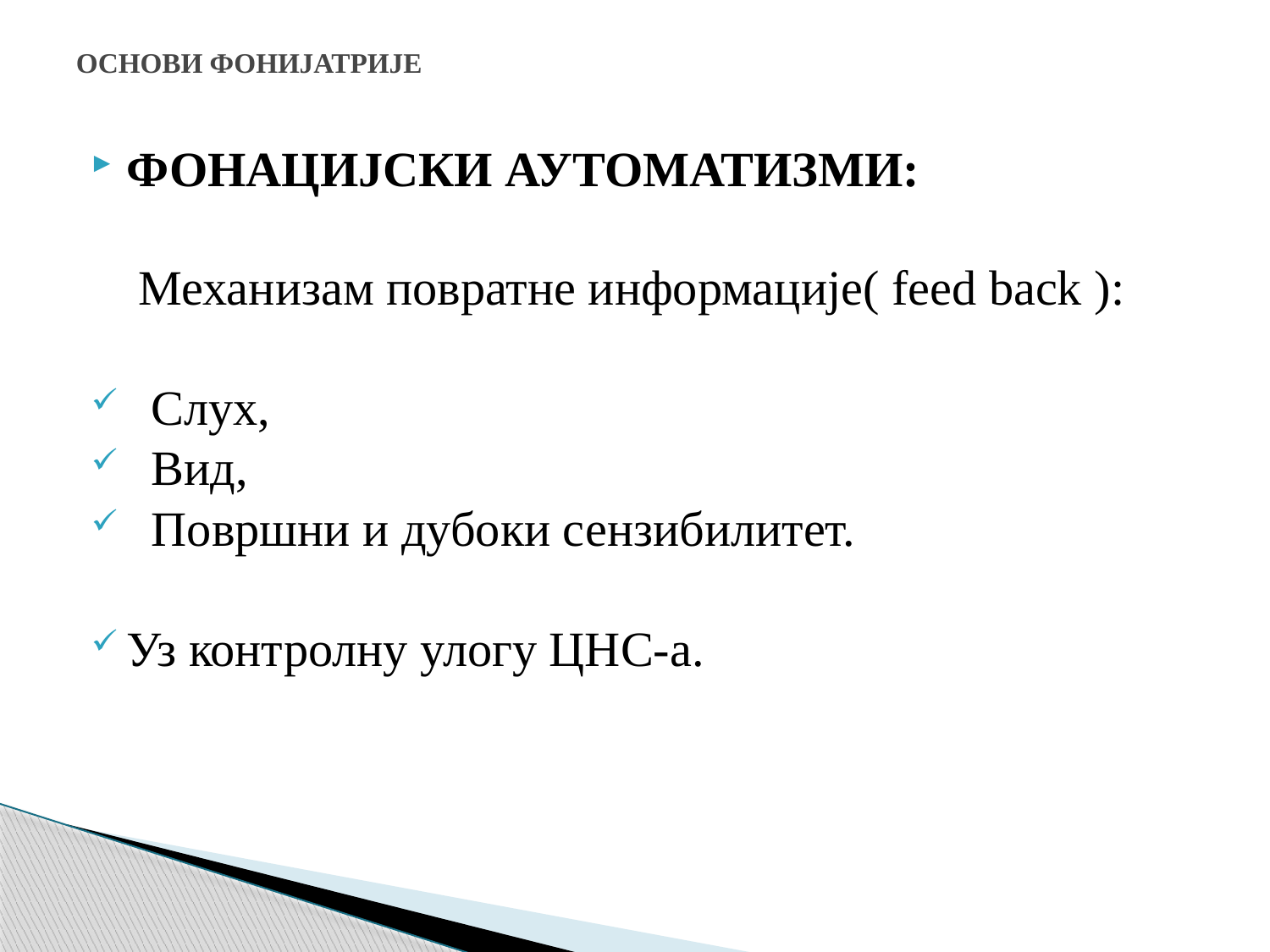

# ОСНОВИ ФОНИЈАТРИЈЕ
ФОНАЦИЈСКИ АУТОМАТИЗМИ:

    Механизам повратне информације( feed back ):

  Слух,
  Вид,
  Површни и дубоки сензибилитет.

Уз контролну улогу ЦНС-а.